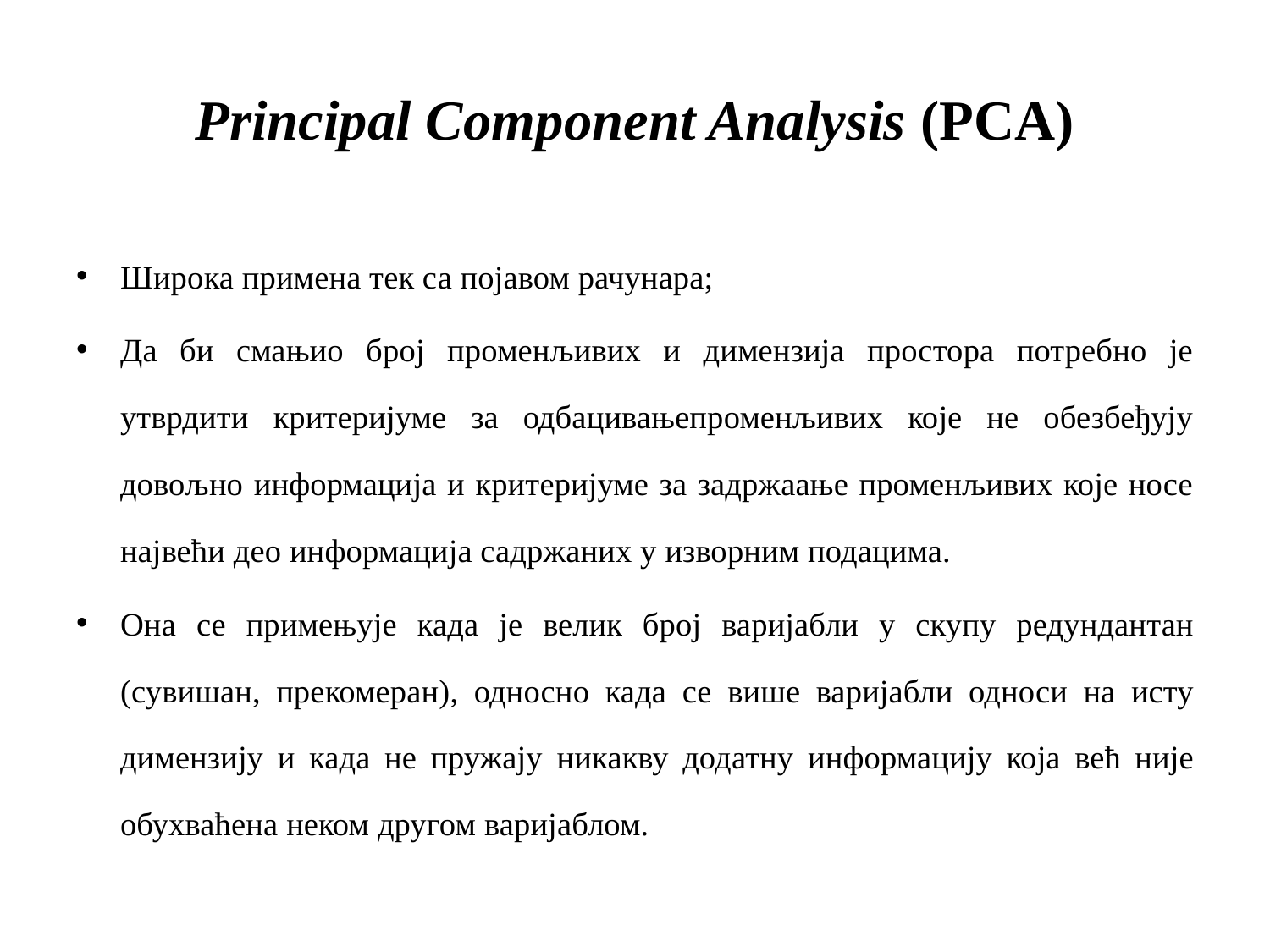

# Principal Component Analysis (PCA)
Широка примена тек са појавом рачунара;
Да би смањио број променљивих и димензија простора потребно је утврдити критеријуме за одбацивањепроменљивих које не обезбеђују довољно информација и критеријуме за задржаање променљивих које носе највећи део информација садржаних у изворним подацима.
Она се примењује када је велик број варијабли у скупу редундантан (сувишан, прекомеран), односно када се више варијабли односи на исту димензију и када не пружају никакву додатну информацију која већ није обухваћена неком другом варијaблом.